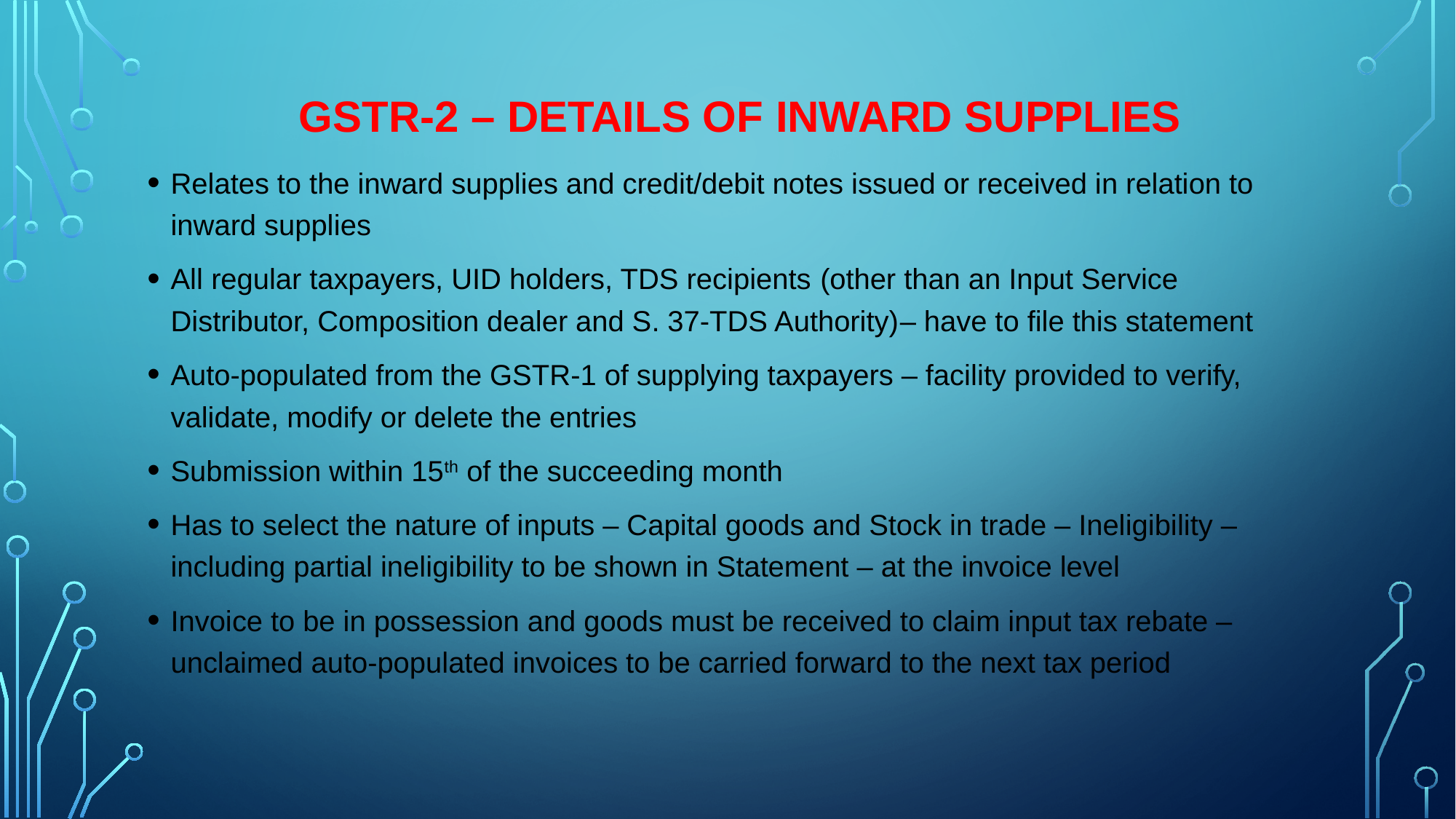

# GSTR-2 – Details of Inward Supplies
Relates to the inward supplies and credit/debit notes issued or received in relation to inward supplies
All regular taxpayers, UID holders, TDS recipients (other than an Input Service Distributor, Composition dealer and S. 37-TDS Authority)– have to file this statement
Auto-populated from the GSTR-1 of supplying taxpayers – facility provided to verify, validate, modify or delete the entries
Submission within 15th of the succeeding month
Has to select the nature of inputs – Capital goods and Stock in trade – Ineligibility – including partial ineligibility to be shown in Statement – at the invoice level
Invoice to be in possession and goods must be received to claim input tax rebate – unclaimed auto-populated invoices to be carried forward to the next tax period